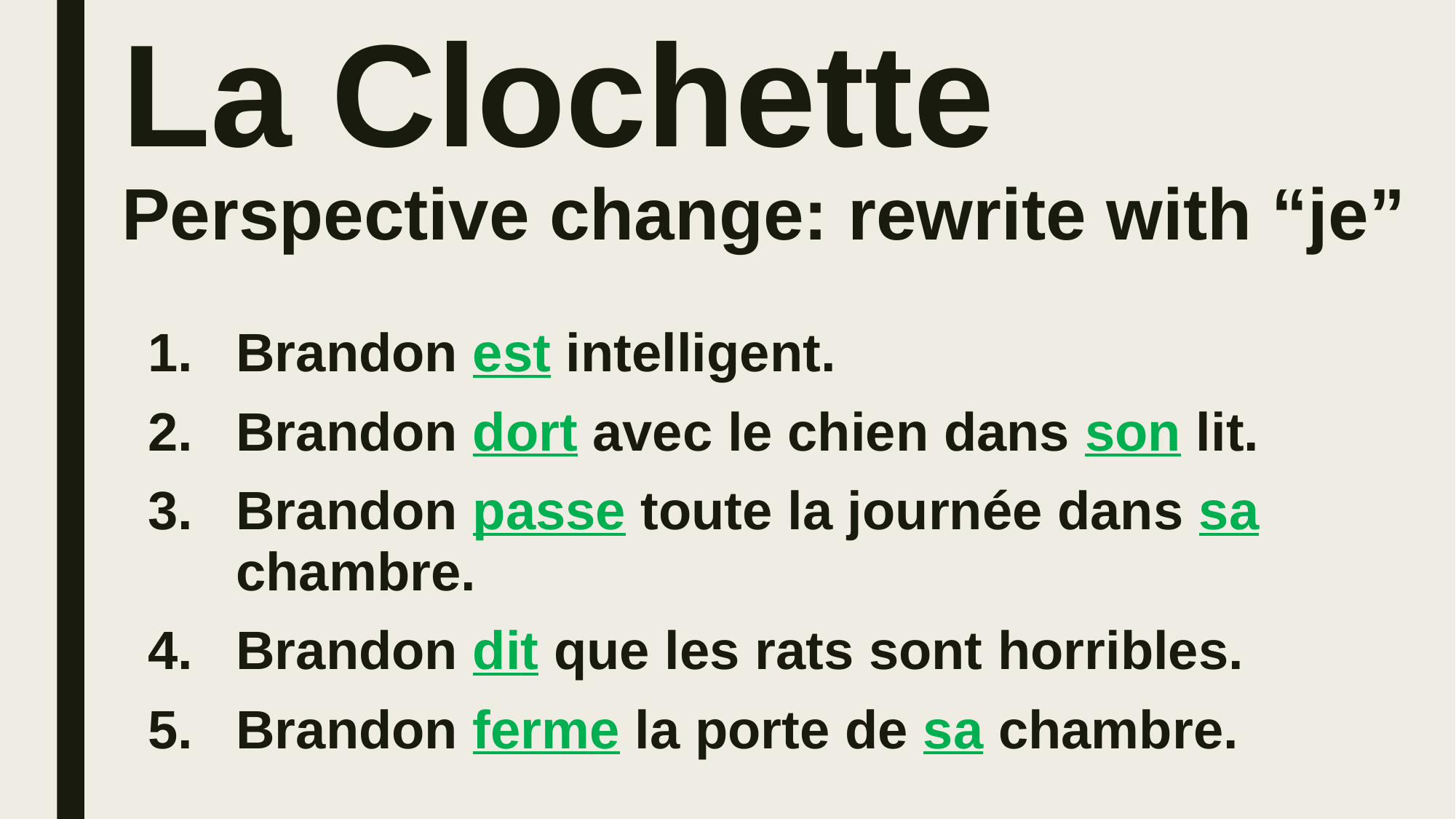

# La Clochette Perspective change: rewrite with “je”
Brandon est intelligent.
Brandon dort avec le chien dans son lit.
Brandon passe toute la journée dans sa chambre.
Brandon dit que les rats sont horribles.
Brandon ferme la porte de sa chambre.